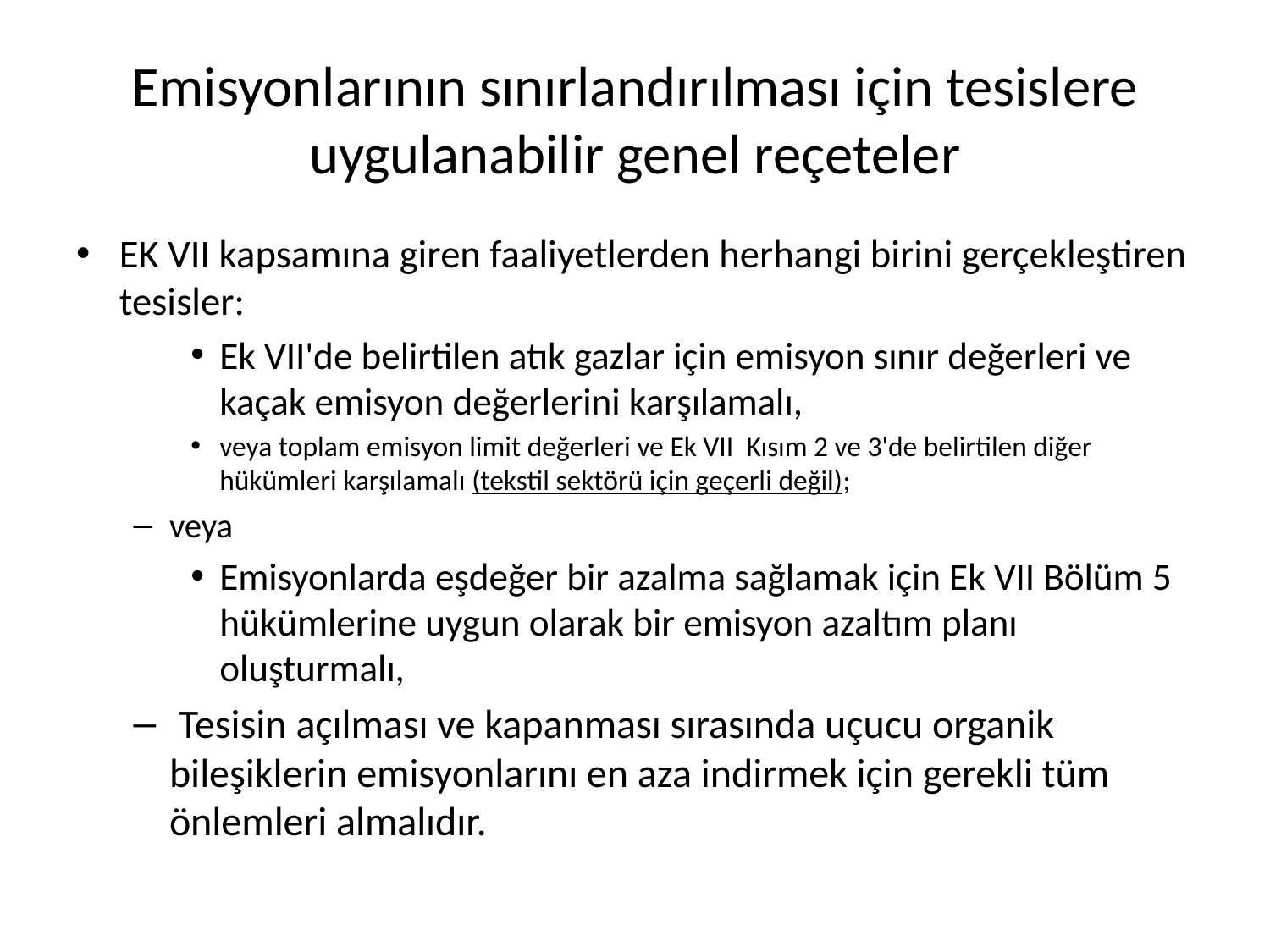

# Emisyonlarının sınırlandırılması için tesislere uygulanabilir genel reçeteler
EK VII kapsamına giren faaliyetlerden herhangi birini gerçekleştiren tesisler:
Ek VII'de belirtilen atık gazlar için emisyon sınır değerleri ve kaçak emisyon değerlerini karşılamalı,
veya toplam emisyon limit değerleri ve Ek VII  Kısım 2 ve 3'de belirtilen diğer hükümleri karşılamalı (tekstil sektörü için geçerli değil);
veya
Emisyonlarda eşdeğer bir azalma sağlamak için Ek VII Bölüm 5 hükümlerine uygun olarak bir emisyon azaltım planı oluşturmalı,
 Tesisin açılması ve kapanması sırasında uçucu organik bileşiklerin emisyonlarını en aza indirmek için gerekli tüm önlemleri almalıdır.